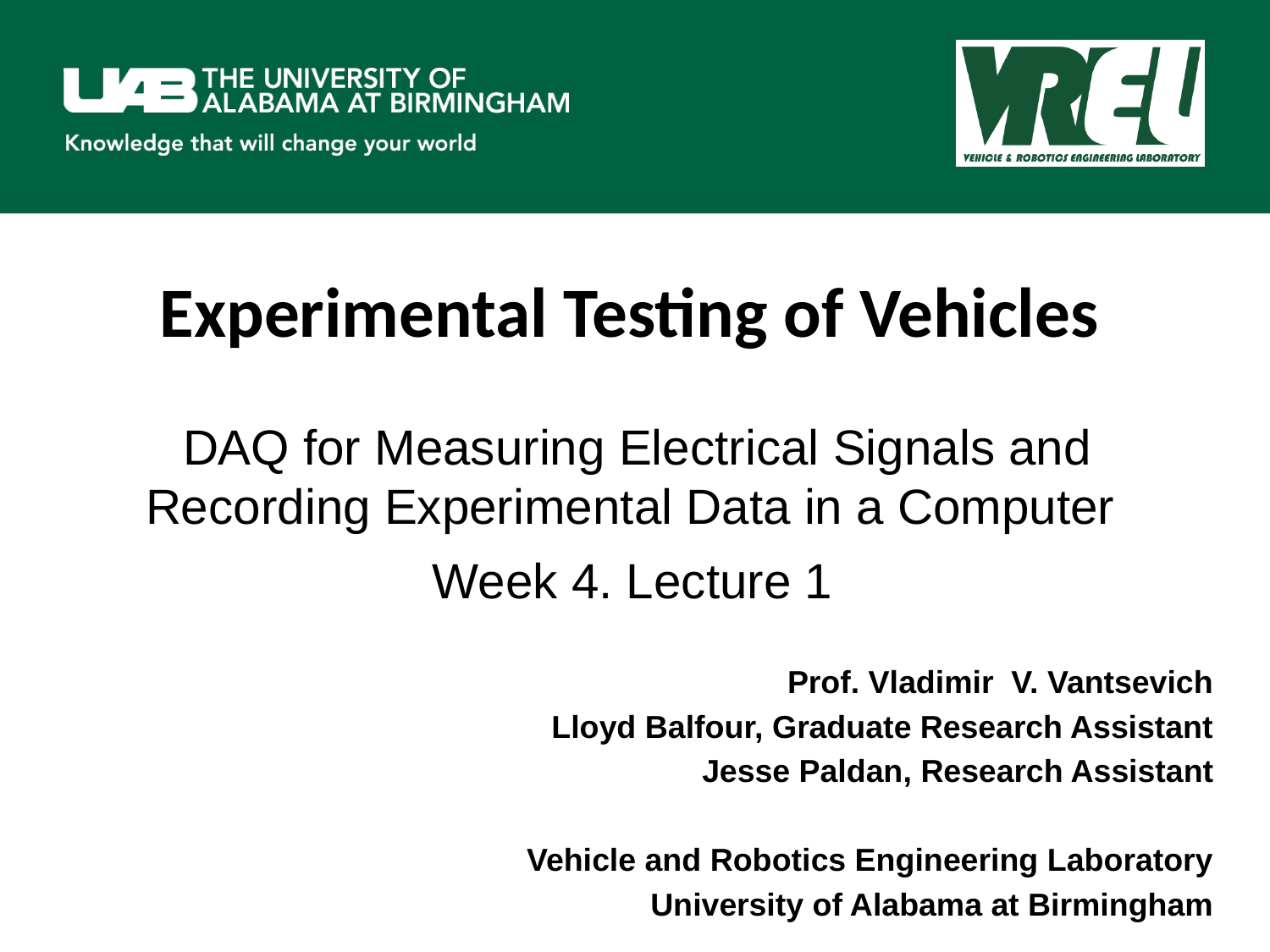

Experimental Testing of Vehicles
DAQ for Measuring Electrical Signals and
Recording Experimental Data in a Computer
Week 4. Lecture 1
Prof. Vladimir  V. Vantsevich
Lloyd Balfour, Graduate Research Assistant
Jesse Paldan, Research Assistant

Vehicle and Robotics Engineering Laboratory
University of Alabama at Birmingham